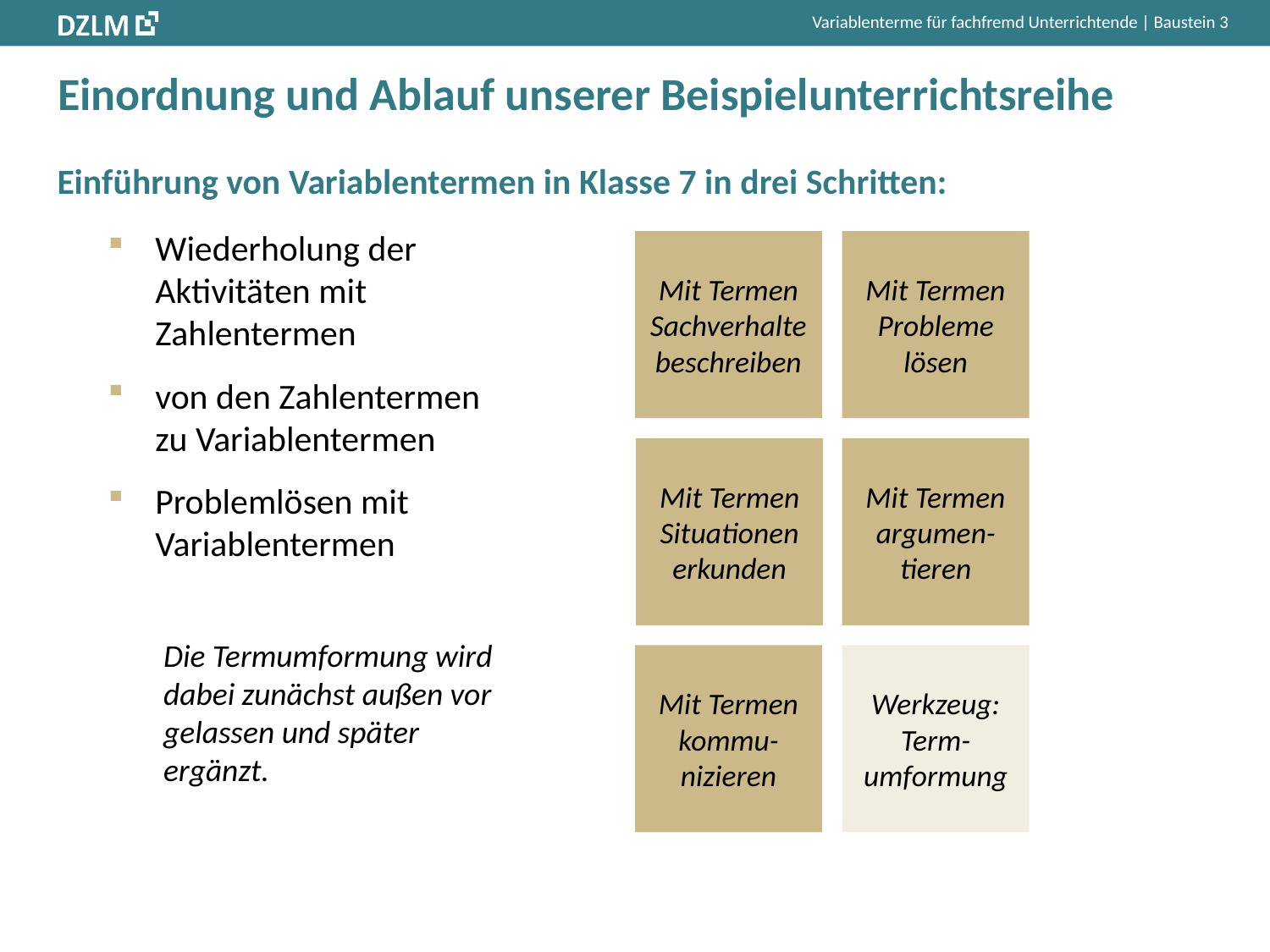

# Einordnung und Ablauf unserer Beispielunterrichtsreihe
Einführung von Variablentermen in Klasse 7 in drei Schritten:
Wiederholung der Aktivitäten mit Zahlentermen
von den Zahlentermen zu Variablentermen
Problemlösen mit Variablentermen

Die Termumformung wird dabei zunächst außen vor gelassen und später ergänzt.
Mit Termen Sachverhalte beschreiben
Mit Termen Probleme lösen
Mit Termen argumen-tieren
Mit Termen Situationen erkunden
Mit Termen kommu-nizieren
Werkzeug: Term-umformung